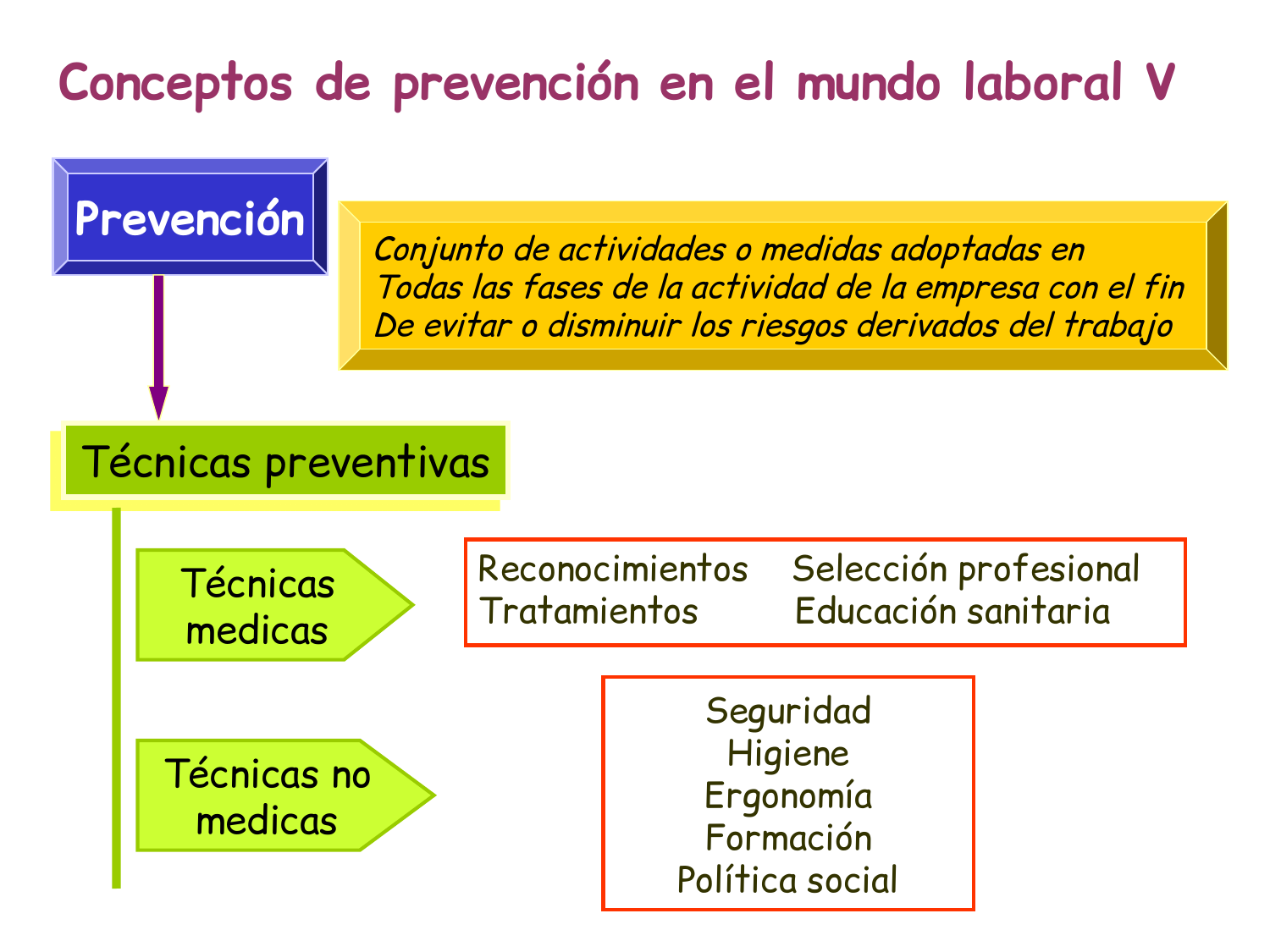

# Conceptos de prevención en el mundo laboral V
Prevención
Conjunto de actividades o medidas adoptadas en
Todas las fases de la actividad de la empresa con el fin
De evitar o disminuir los riesgos derivados del trabajo

Técnicas preventivas

Reconocimientos    Selección profesional
Tratamientos         Educación sanitaria
Técnicas
medicas
Seguridad
Higiene
Ergonomía
Formación
Política social
Técnicas no
medicas